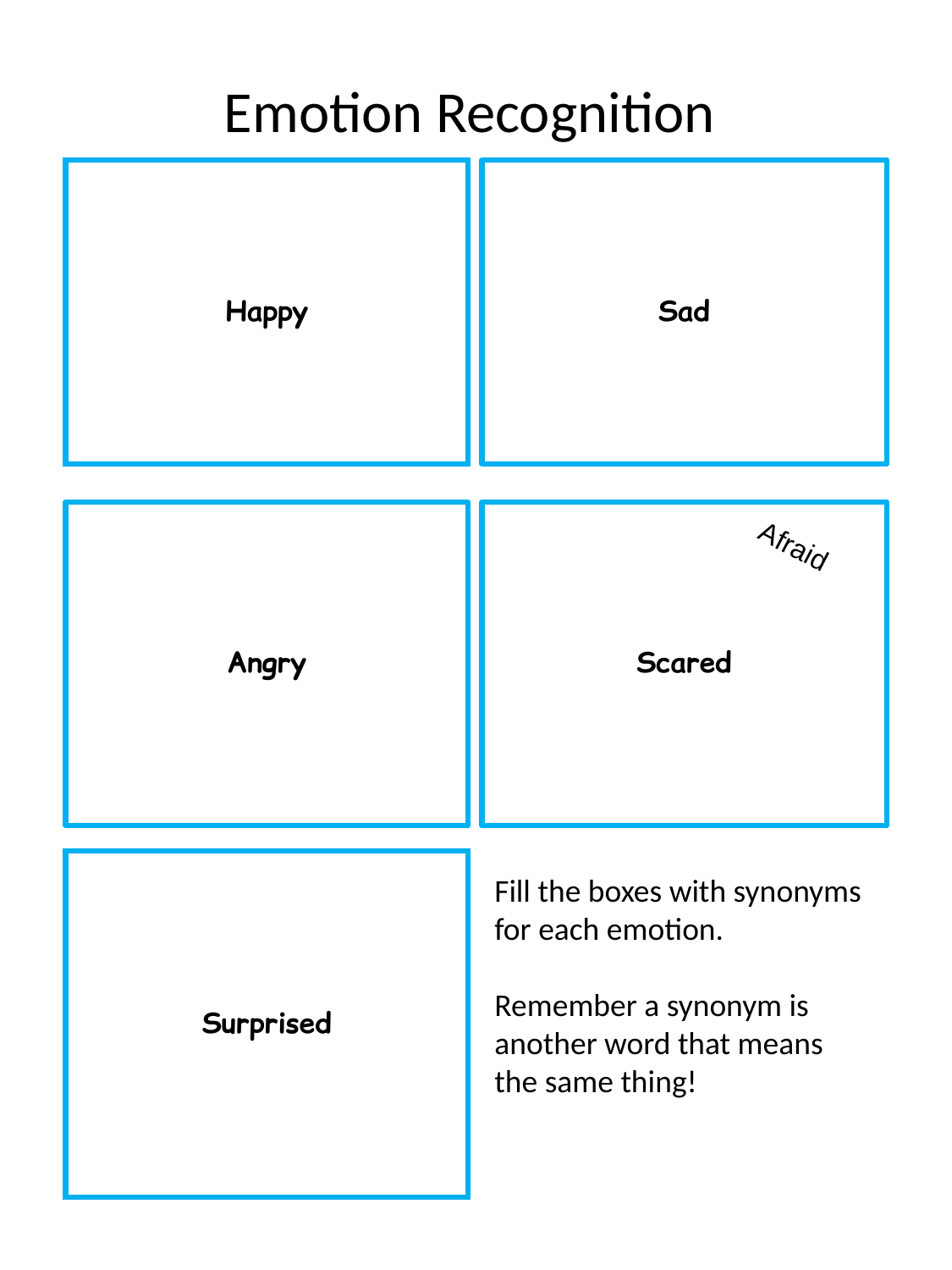

# Emotion Recognition
Happy
Sad
Angry
Scared
Afraid

Surprised

Fill the boxes with synonyms for each emotion.

Remember a synonym is another word that means the same thing!